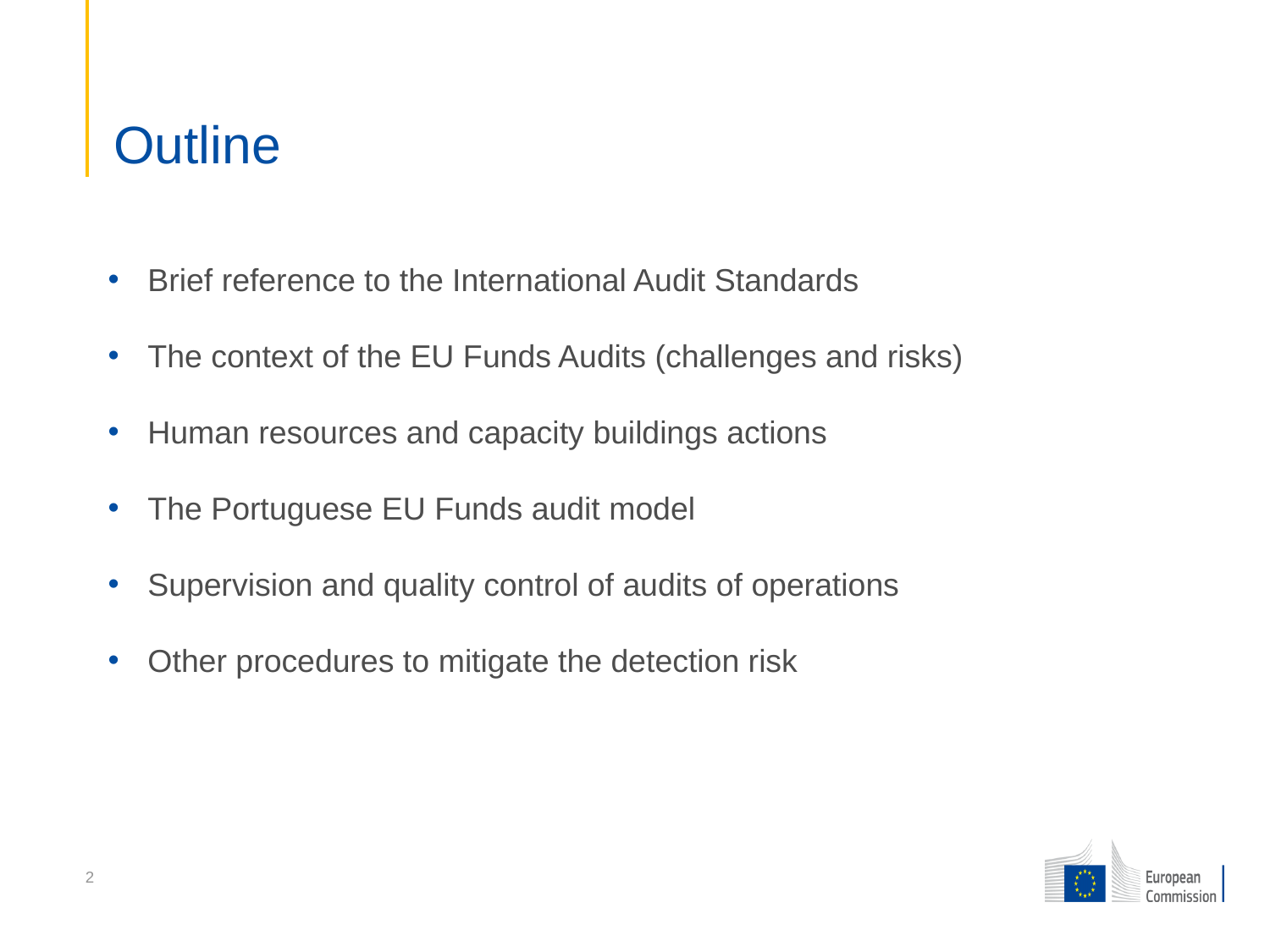

# Outline
Brief reference to the International Audit Standards

The context of the EU Funds Audits (challenges and risks)

Human resources and capacity buildings actions

The Portuguese EU Funds audit model

Supervision and quality control of audits of operations

Other procedures to mitigate the detection risk

2